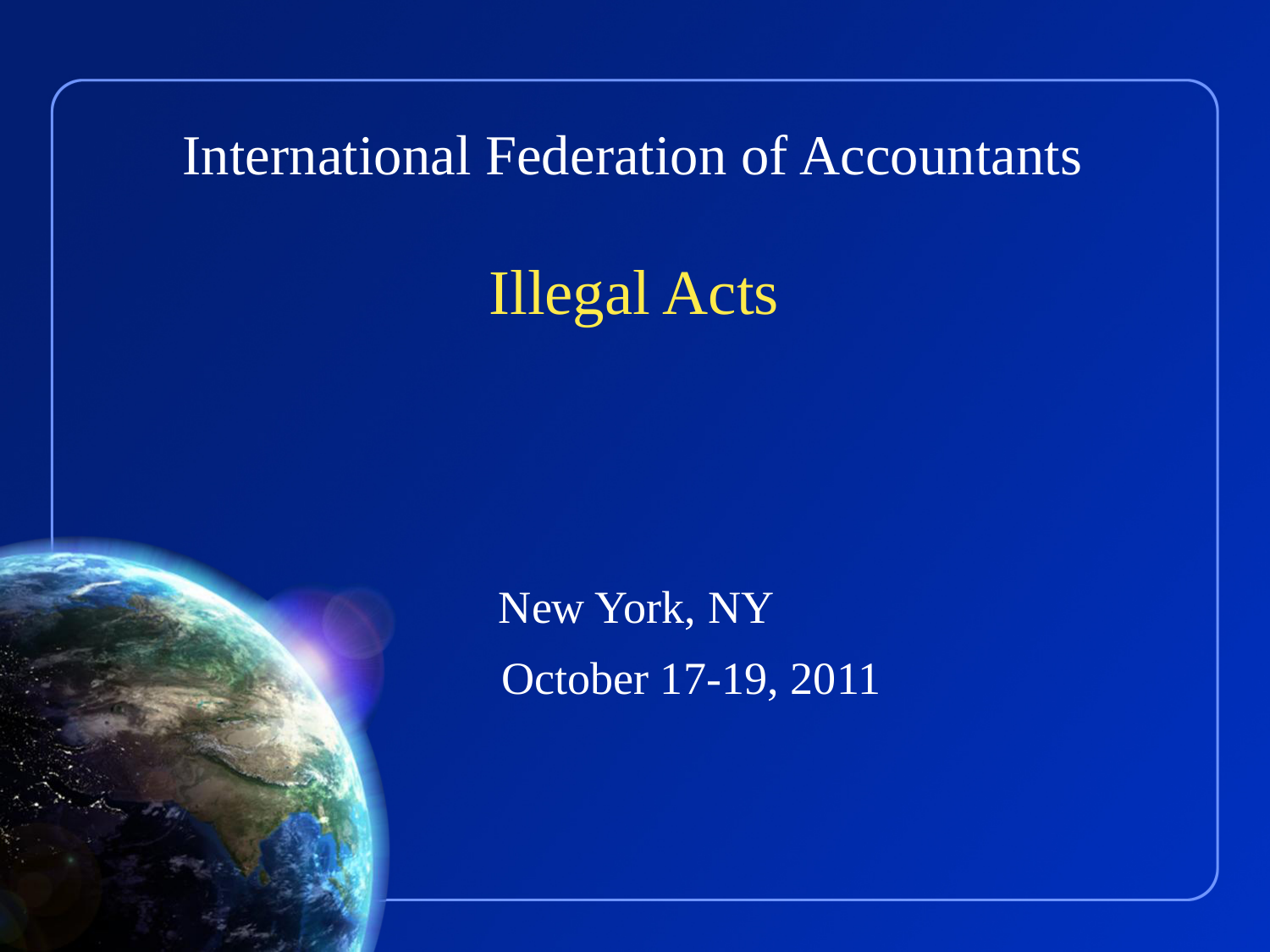

Illegal Acts
New York, NY
October 17-19, 2011